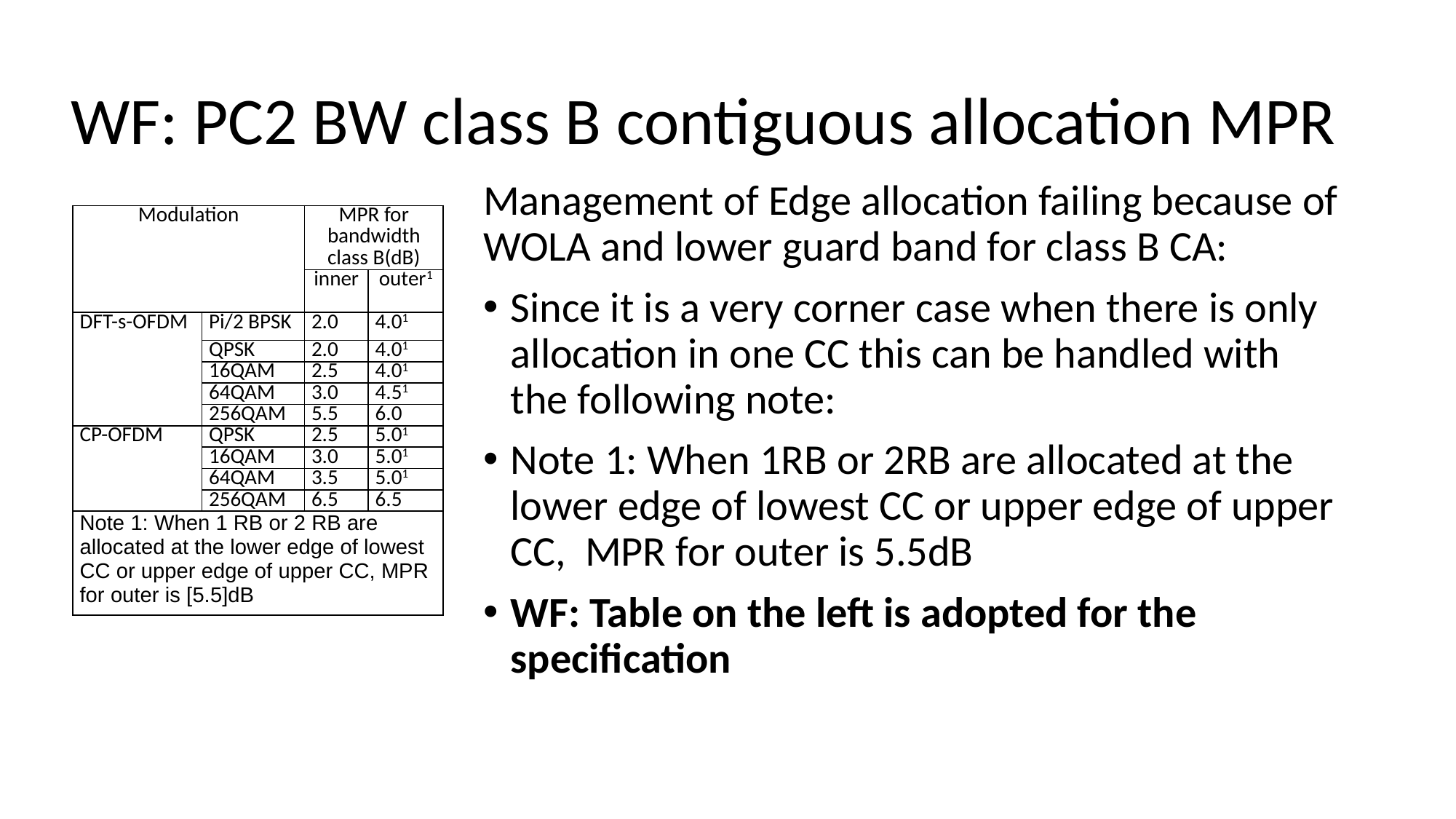

# WF: PC2 BW class B contiguous allocation MPR
Management of Edge allocation failing because of WOLA and lower guard band for class B CA:
Since it is a very corner case when there is only allocation in one CC this can be handled with the following note:
Note 1: When 1RB or 2RB are allocated at the lower edge of lowest CC or upper edge of upper CC,  MPR for outer is 5.5dB
WF: Table on the left is adopted for the specification
| Modulation |  | MPR for bandwidth class B(dB) |  |
| --- | --- | --- | --- |
|  |  | inner | outer1 |
| DFT-s-OFDM | Pi/2 BPSK | 2.0 | 4.01 |
|  | QPSK | 2.0 | 4.01 |
|  | 16QAM | 2.5 | 4.01 |
|  | 64QAM | 3.0 | 4.51 |
|  | 256QAM | 5.5 | 6.0 |
| CP-OFDM | QPSK | 2.5 | 5.01 |
|  | 16QAM | 3.0 | 5.01 |
|  | 64QAM | 3.5 | 5.01 |
|  | 256QAM | 6.5 | 6.5 |
| Note 1: When 1 RB or 2 RB are allocated at the lower edge of lowest CC or upper edge of upper CC, MPR for outer is [5.5]dB |  |  |  |